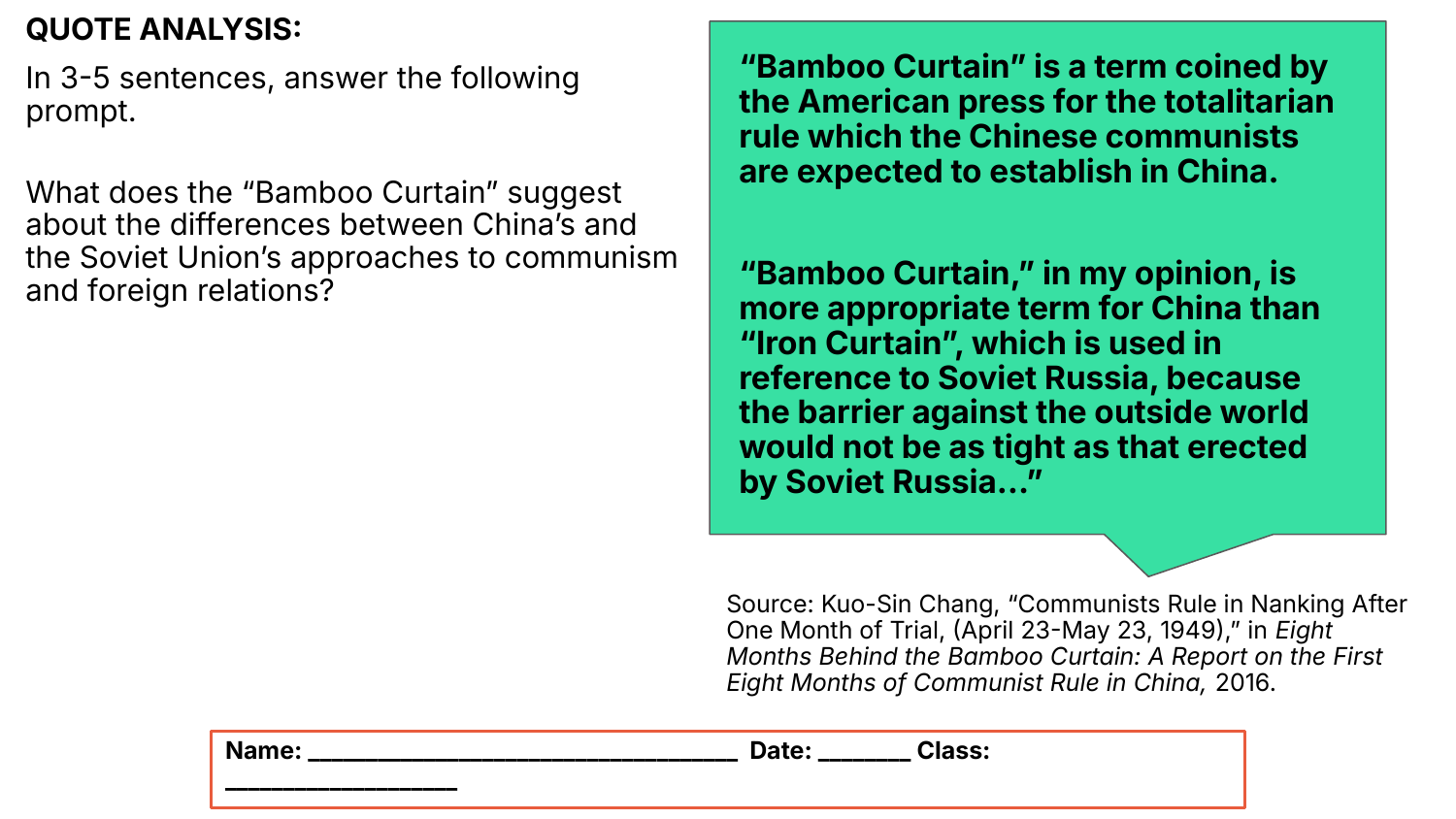

QUOTE ANALYSIS:
In 3-5 sentences, answer the following prompt.

What does the “Bamboo Curtain” suggest about the differences between China’s and the Soviet Union’s approaches to communism and foreign relations?

“Bamboo Curtain” is a term coined by the American press for the totalitarian rule which the Chinese communists are expected to establish in China.

“Bamboo Curtain,” in my opinion, is more appropriate term for China than “Iron Curtain”, which is used in reference to Soviet Russia, because the barrier against the outside world would not be as tight as that erected by Soviet Russia…”
Source: Kuo-Sin Chang, “Communists Rule in Nanking After One Month of Trial, (April 23-May 23, 1949),” in Eight Months Behind the Bamboo Curtain: A Report on the First Eight Months of Communist Rule in China, 2016.
Name: _____________________________________  Date: ________ Class: ____________________